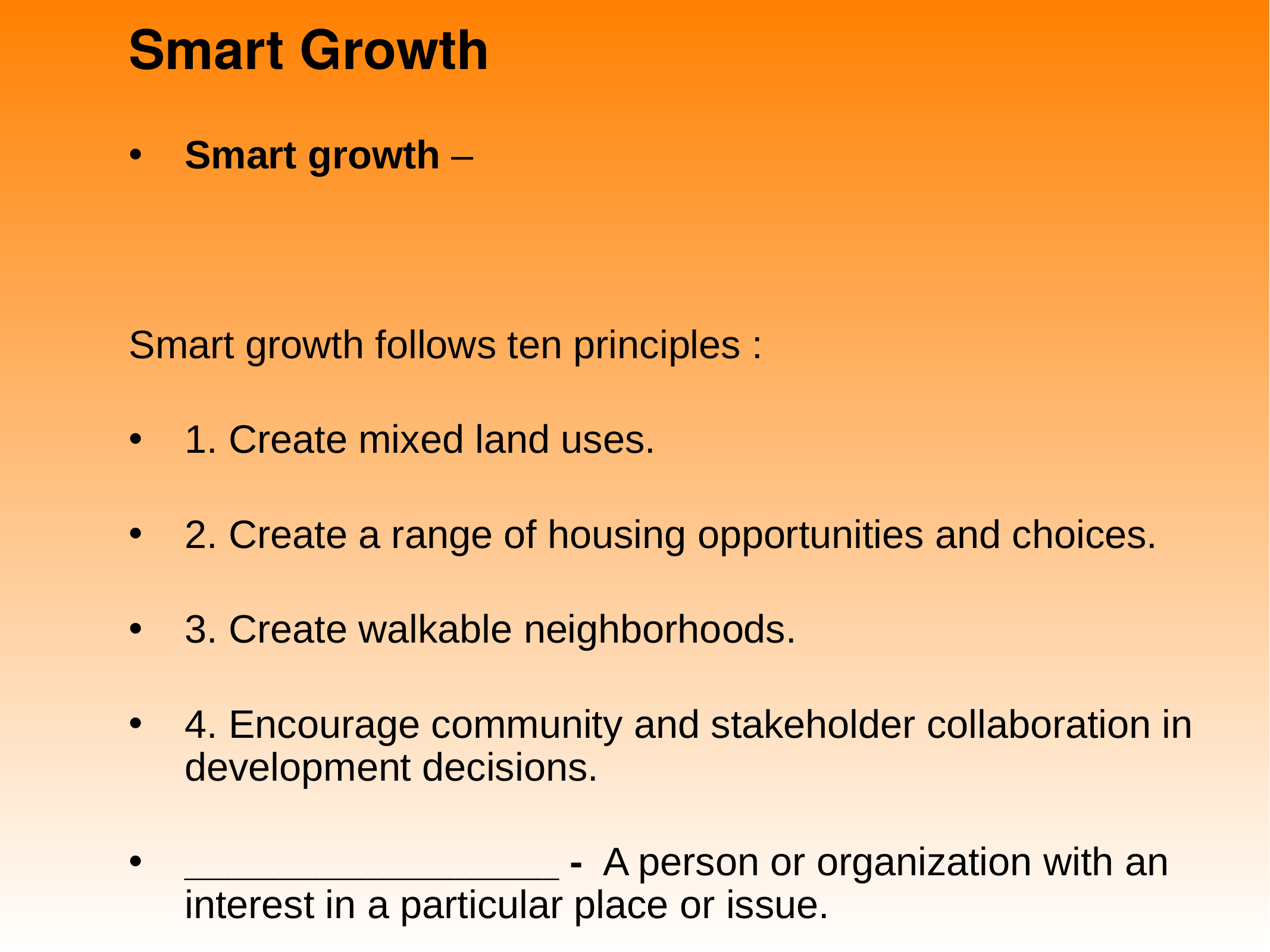

# Smart Growth
Smart growth –

Smart growth follows ten principles :
1. Create mixed land uses.
2. Create a range of housing opportunities and choices.
3. Create walkable neighborhoods.
4. Encourage community and stakeholder collaboration in development decisions.
_________________ -  A person or organization with an interest in a particular place or issue.